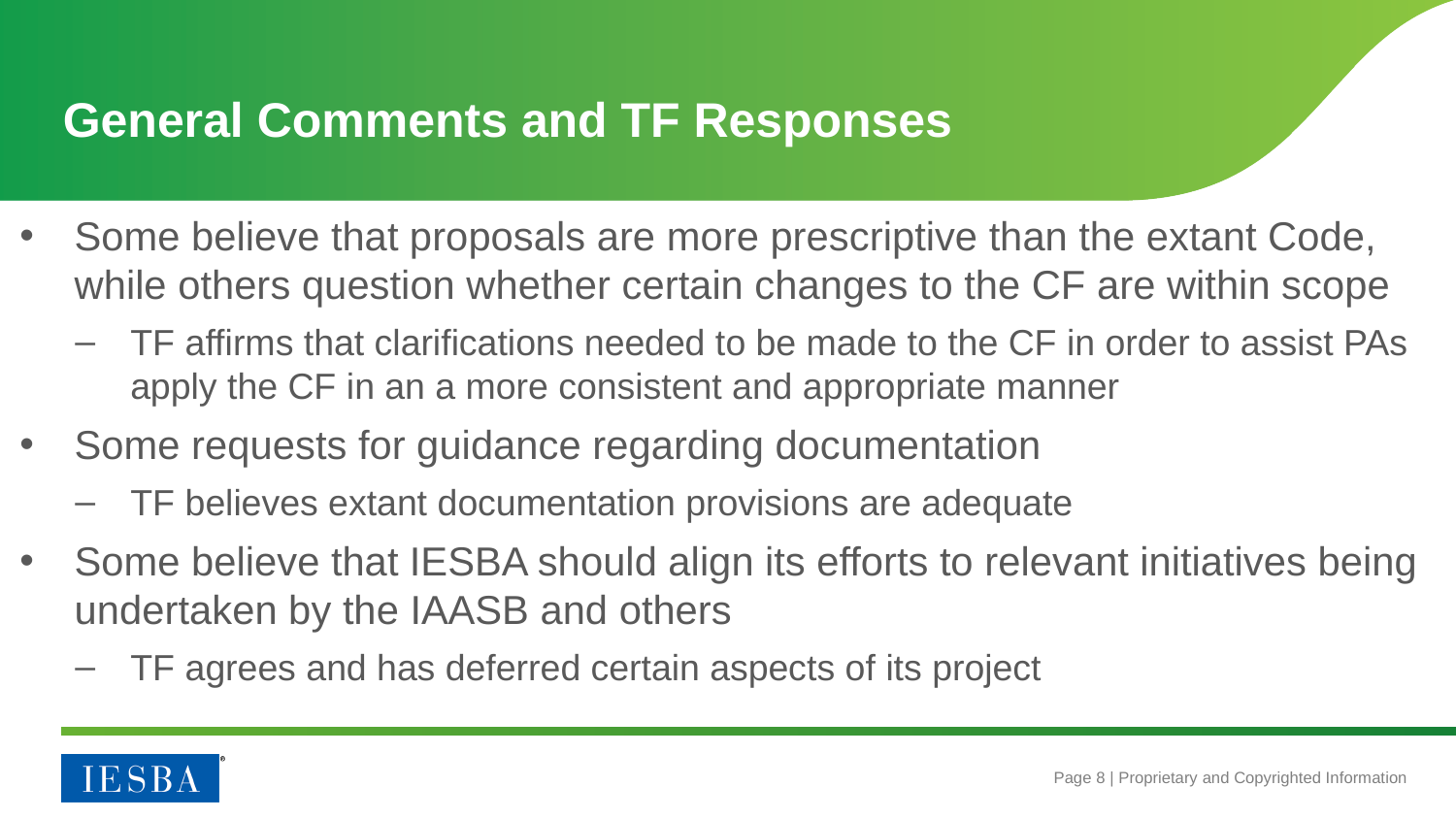

General Comments and TF Responses
Some believe that proposals are more prescriptive than the extant Code, while others question whether certain changes to the CF are within scope
TF affirms that clarifications needed to be made to the CF in order to assist PAs apply the CF in an a more consistent and appropriate manner
Some requests for guidance regarding documentation
TF believes extant documentation provisions are adequate
Some believe that IESBA should align its efforts to relevant initiatives being undertaken by the IAASB and others
TF agrees and has deferred certain aspects of its project